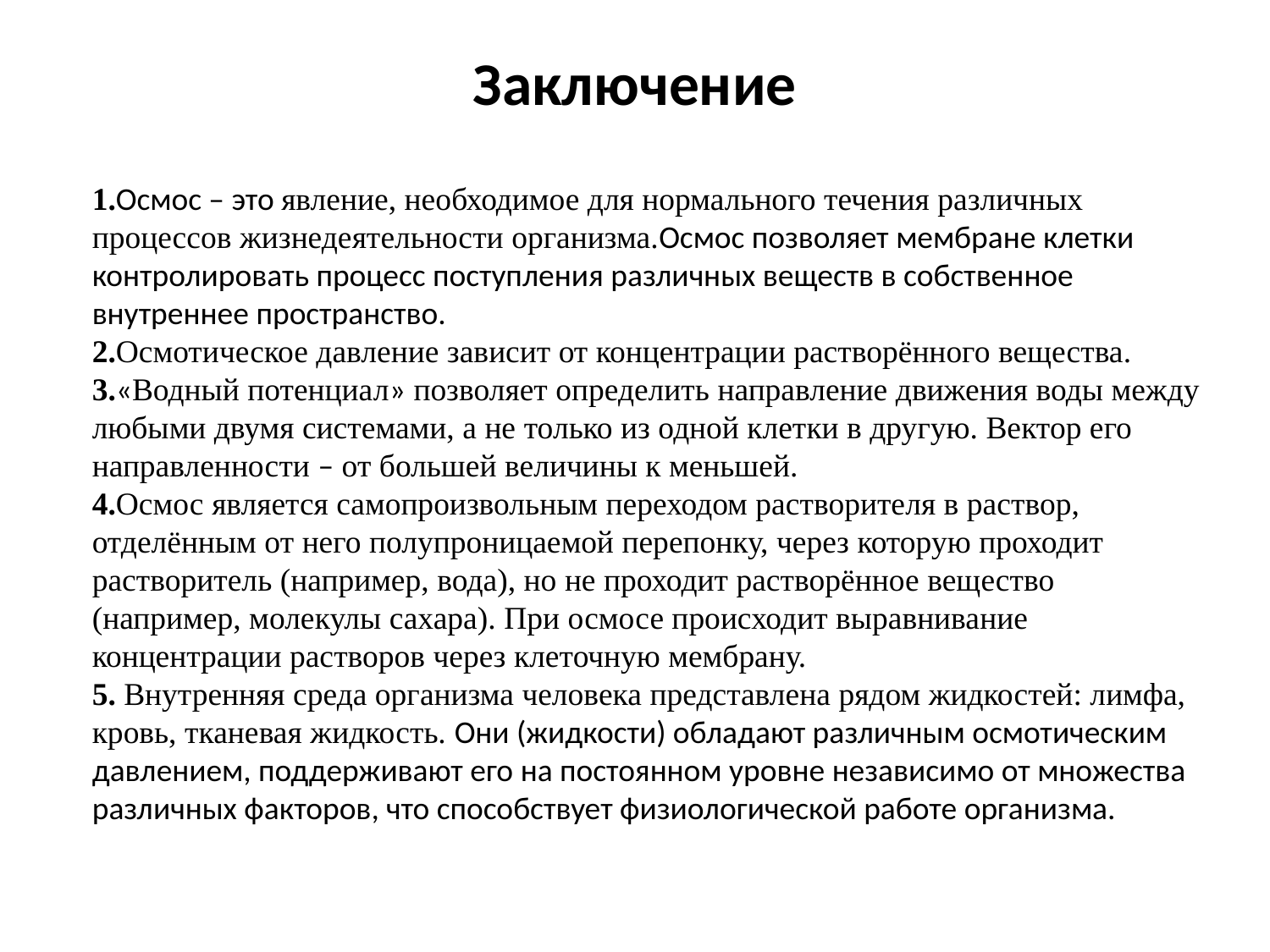

# Заключение
1.Осмос – это явление, необходимое для нормального течения различных процессов жизнедеятельности организма.Осмос позволяет мембране клетки контролировать процесс поступления различных веществ в собственное внутреннее пространство.
2.Осмотическое давление зависит от концентрации растворённого вещества.
3.«Водный потенциал» позволяет определить направление движения воды между любыми двумя системами, а не только из одной клетки в другую. Вектор его направленности – от большей величины к меньшей.
4.Осмос является самопроизвольным переходом растворителя в раствор, отделённым от него полупроницаемой перепонку, через которую проходит растворитель (например, вода), но не проходит растворённое вещество (например, молекулы сахара). При осмосе происходит выравнивание концентрации растворов через клеточную мембрану.
5. Внутренняя среда организма человека представлена рядом жидкостей: лимфа, кровь, тканевая жидкость. Они (жидкости) обладают различным осмотическим давлением, поддерживают его на постоянном уровне независимо от множества различных факторов, что способствует физиологической работе организма.